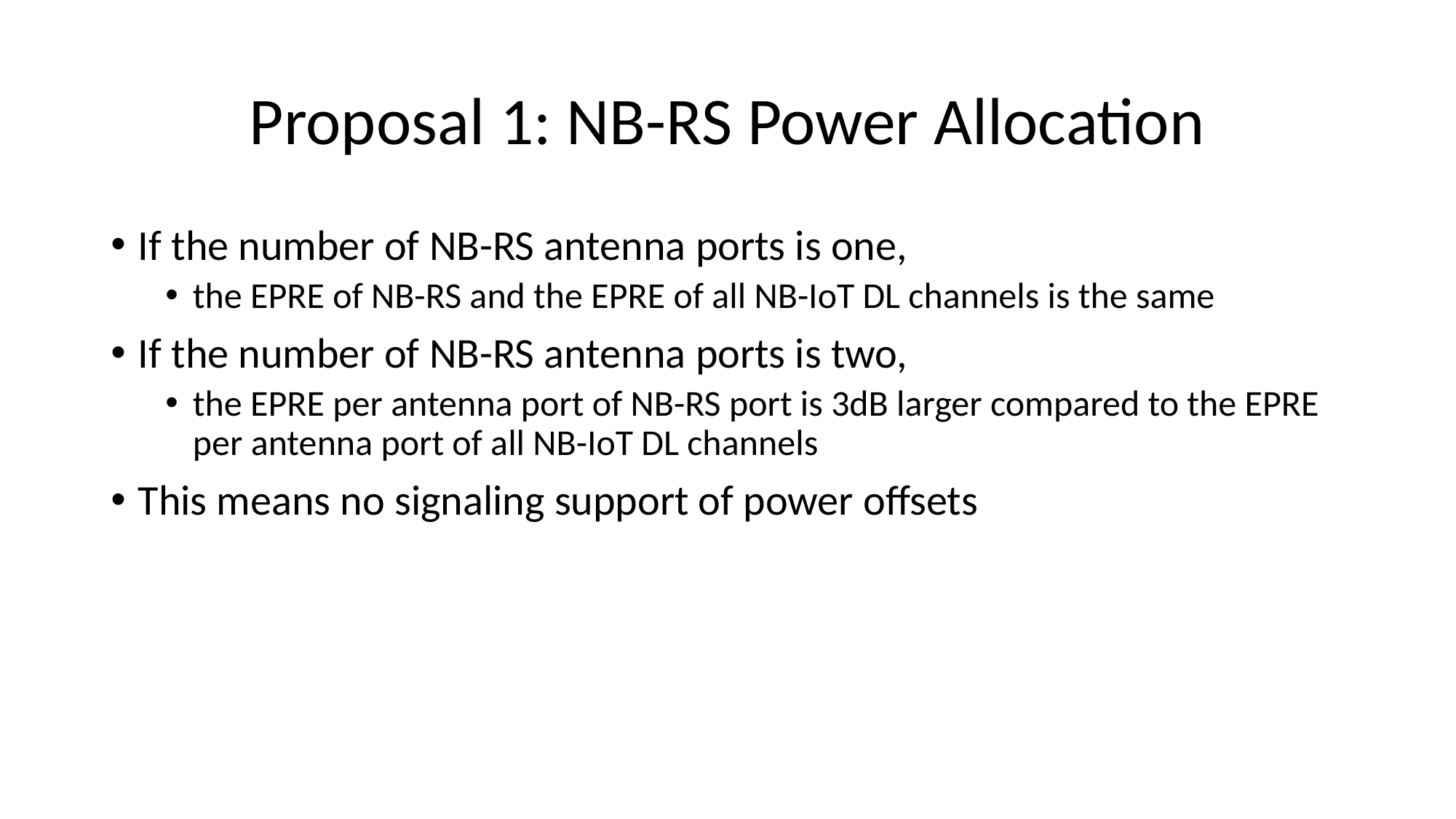

# Proposal 1: NB-RS Power Allocation
If the number of NB-RS antenna ports is one,
the EPRE of NB-RS and the EPRE of all NB-IoT DL channels is the same
If the number of NB-RS antenna ports is two,
the EPRE per antenna port of NB-RS port is 3dB larger compared to the EPRE per antenna port of all NB-IoT DL channels
This means no signaling support of power offsets